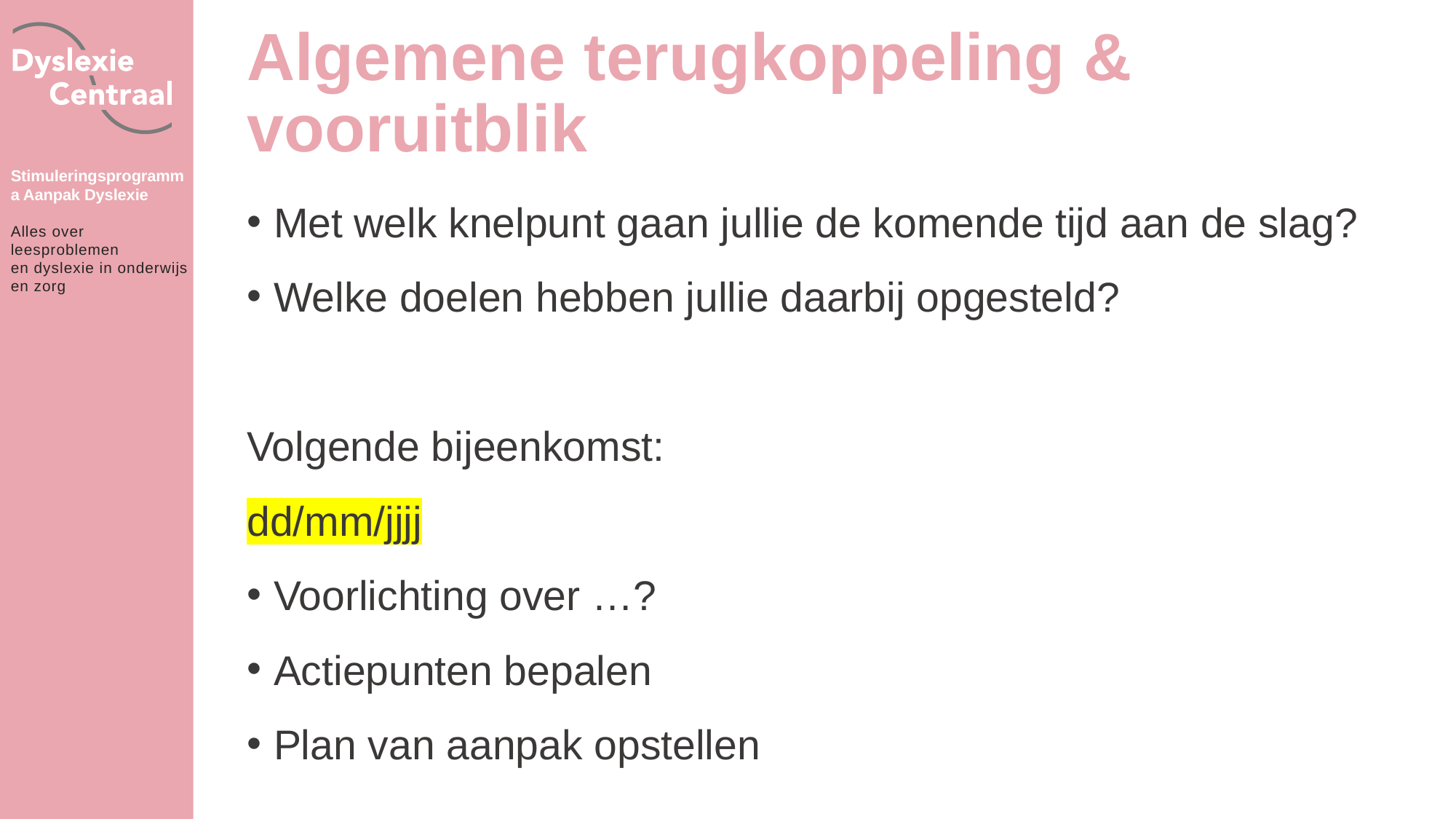

# Algemene terugkoppeling & vooruitblik
Met welk knelpunt gaan jullie de komende tijd aan de slag?
Welke doelen hebben jullie daarbij opgesteld?

Volgende bijeenkomst:
dd/mm/jjjj
Voorlichting over …?
Actiepunten bepalen
Plan van aanpak opstellen